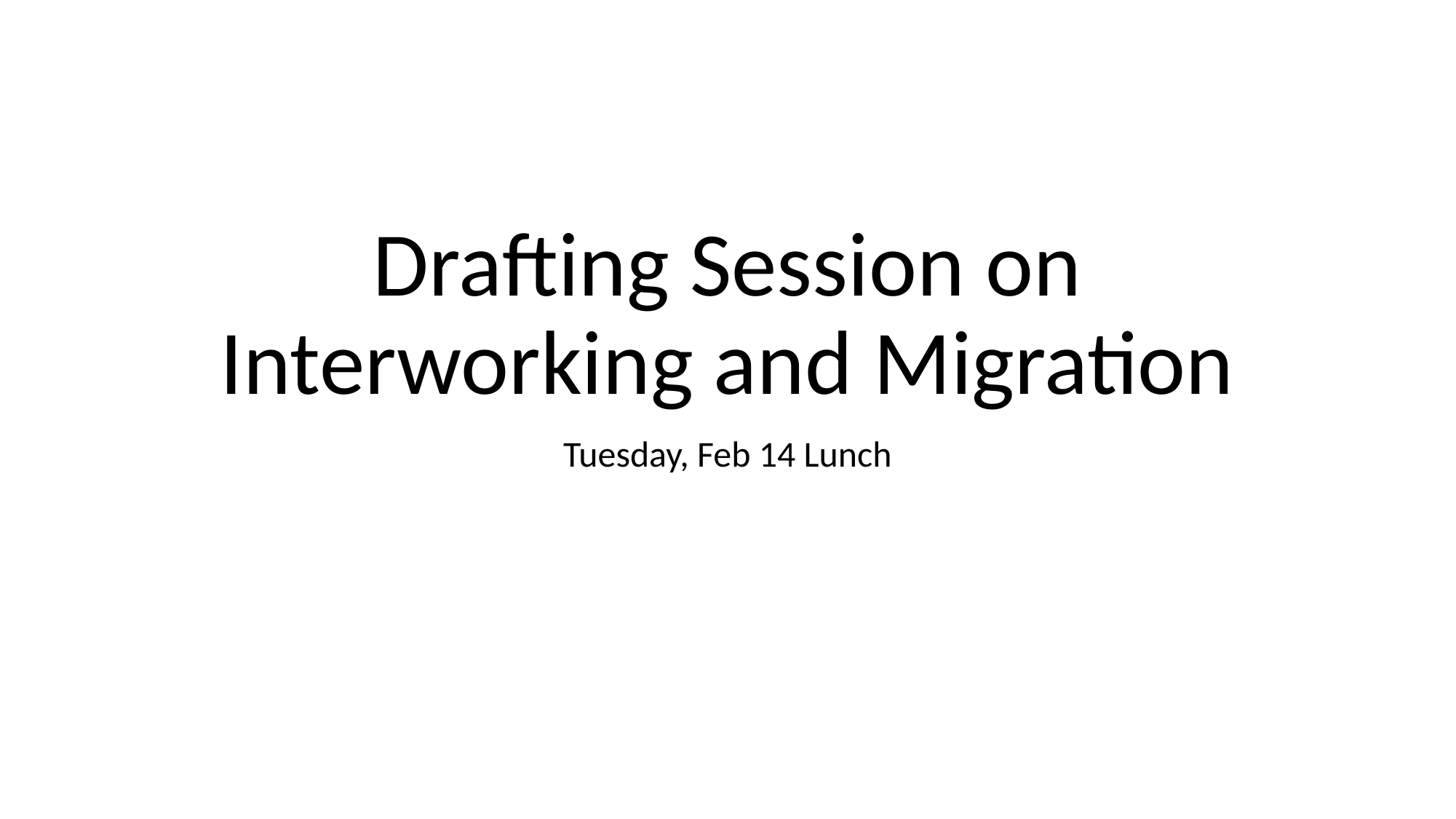

# Drafting Session on Interworking and Migration
Tuesday, Feb 14 Lunch